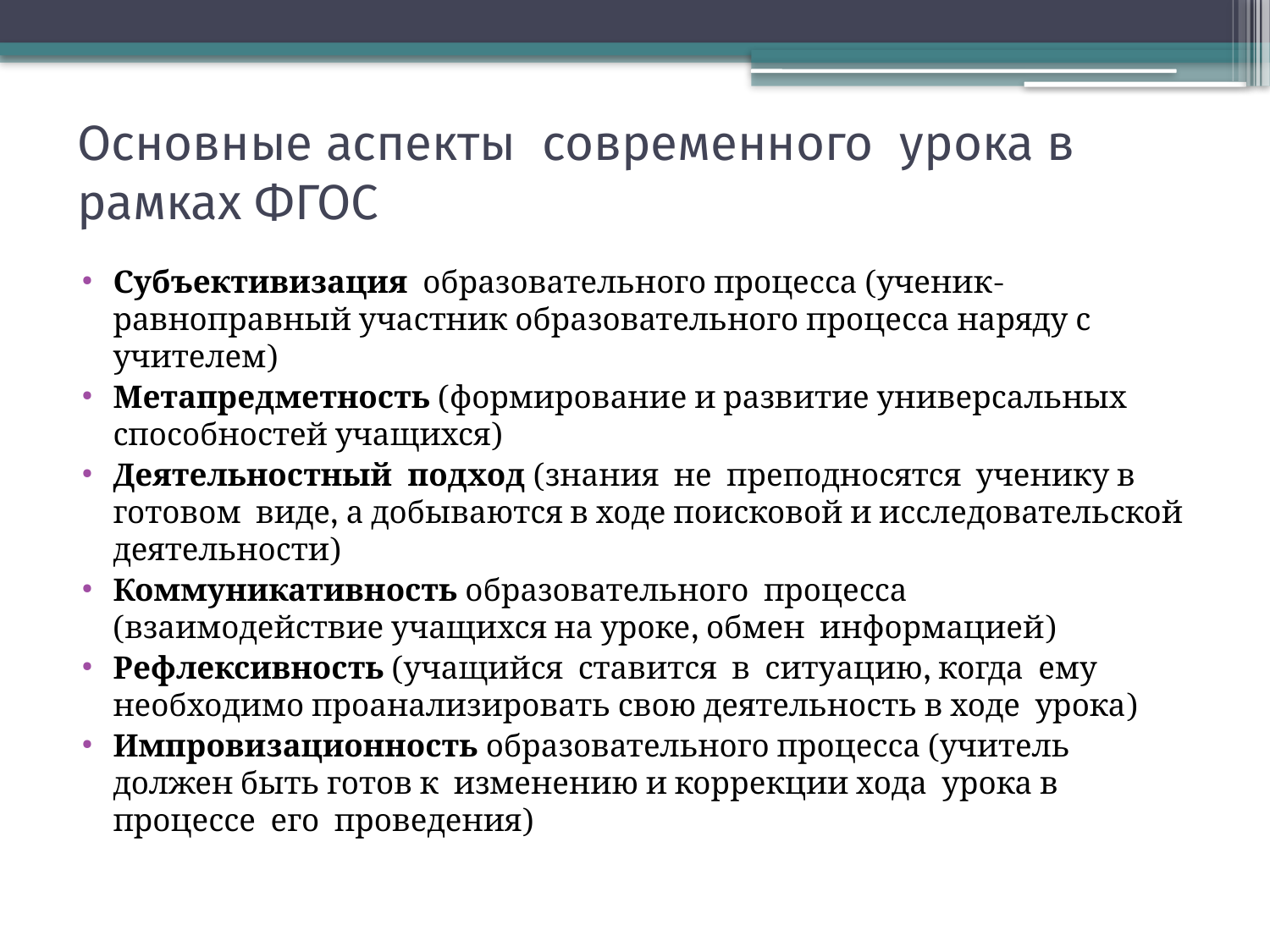

# Основные аспекты  современного  урока в рамках ФГОС
Субъективизация  образовательного процесса (ученик-равноправный участник образовательного процесса наряду с учителем)
Метапредметность (формирование и развитие универсальных способностей учащихся)
Деятельностный  подход (знания  не  преподносятся  ученику в готовом  виде, а добываются в ходе поисковой и исследовательской деятельности)
Коммуникативность образовательного  процесса (взаимодействие учащихся на уроке, обмен  информацией)
Рефлексивность (учащийся  ставится  в  ситуацию, когда  ему  необходимо проанализировать свою деятельность в ходе  урока)
Импровизационность образовательного процесса (учитель должен быть готов к  изменению и коррекции хода  урока в процессе  его  проведения)